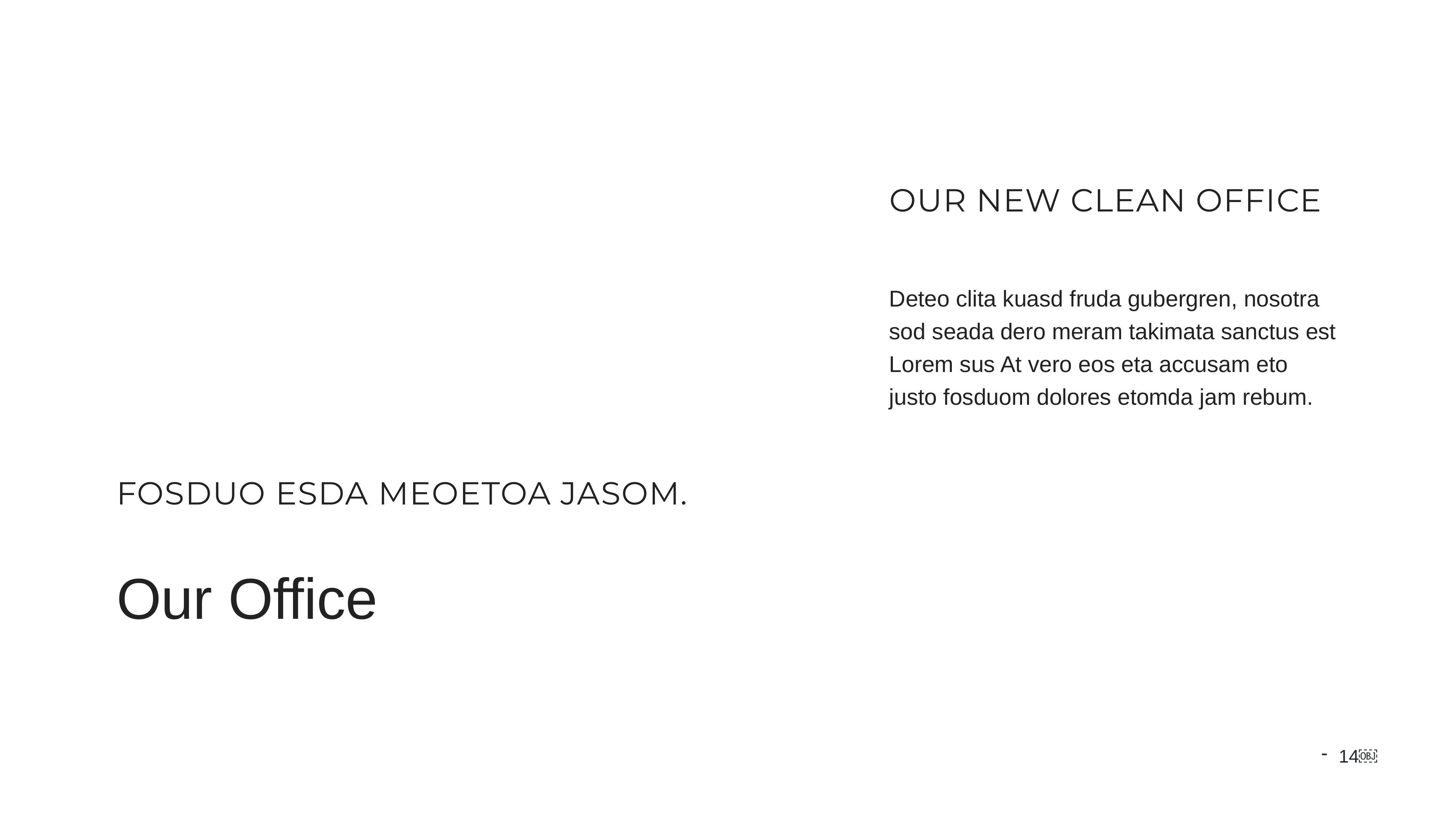

OUR NEW CLEAN OFFICE
Deteo clita kuasd fruda gubergren, nosotra sod seada dero meram takimata sanctus est Lorem sus At vero eos eta accusam eto justo fosduom dolores etomda jam rebum.

Fosduo ESDA MEOetoa jasom.
Our Office